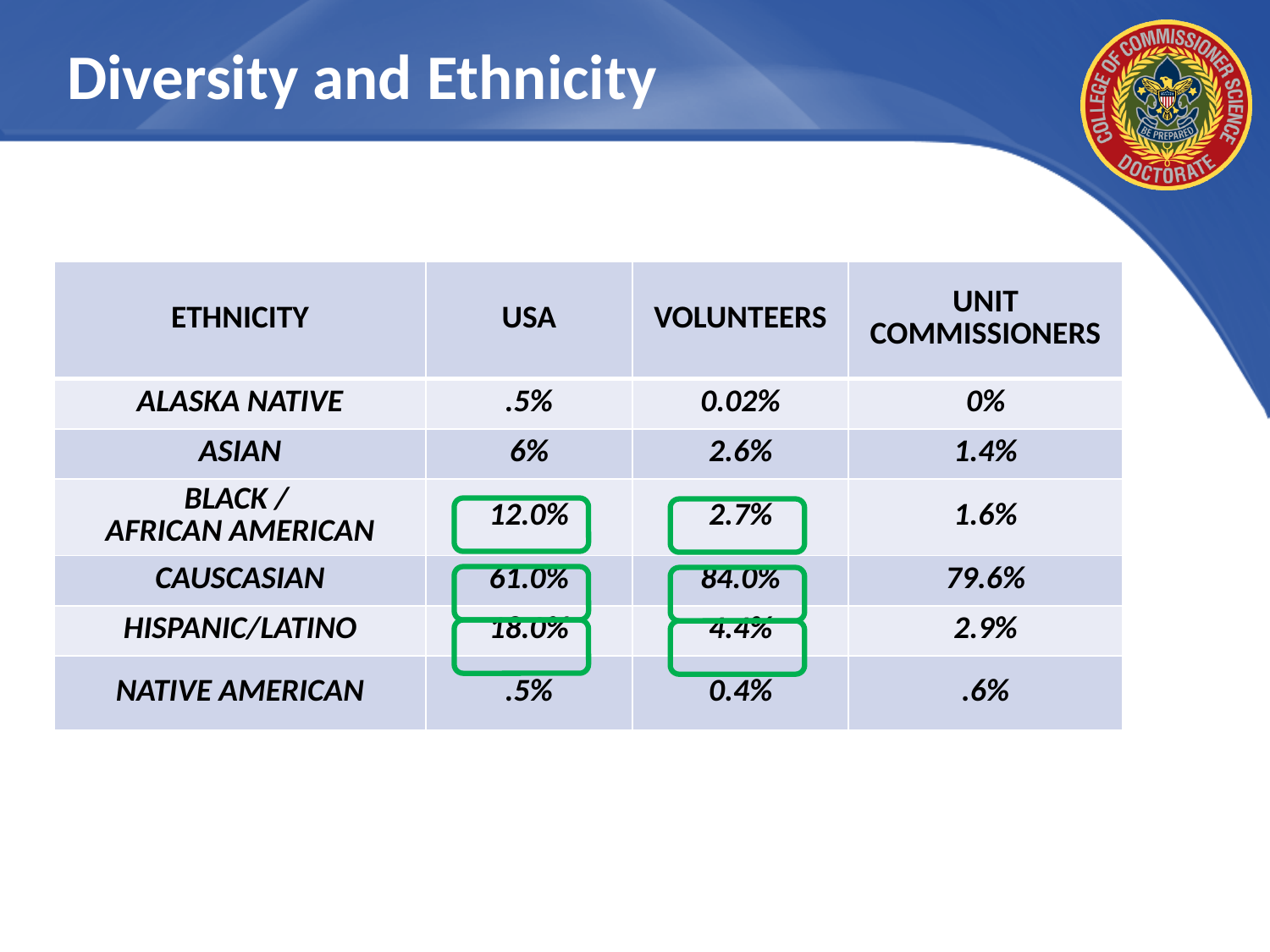

# Diversity and Ethnicity
| ETHNICITY | USA | VOLUNTEERS | UNIT COMMISSIONERS |
| --- | --- | --- | --- |
| ALASKA NATIVE | .5% | 0.02% | 0% |
| ASIAN | 6% | 2.6% | 1.4% |
| BLACK / AFRICAN AMERICAN | 12.0% | 2.7% | 1.6% |
| CAUSCASIAN | 61.0% | 84.0% | 79.6% |
| HISPANIC/LATINO | 18.0% | 4.4% | 2.9% |
| NATIVE AMERICAN | .5% | 0.4% | .6% |